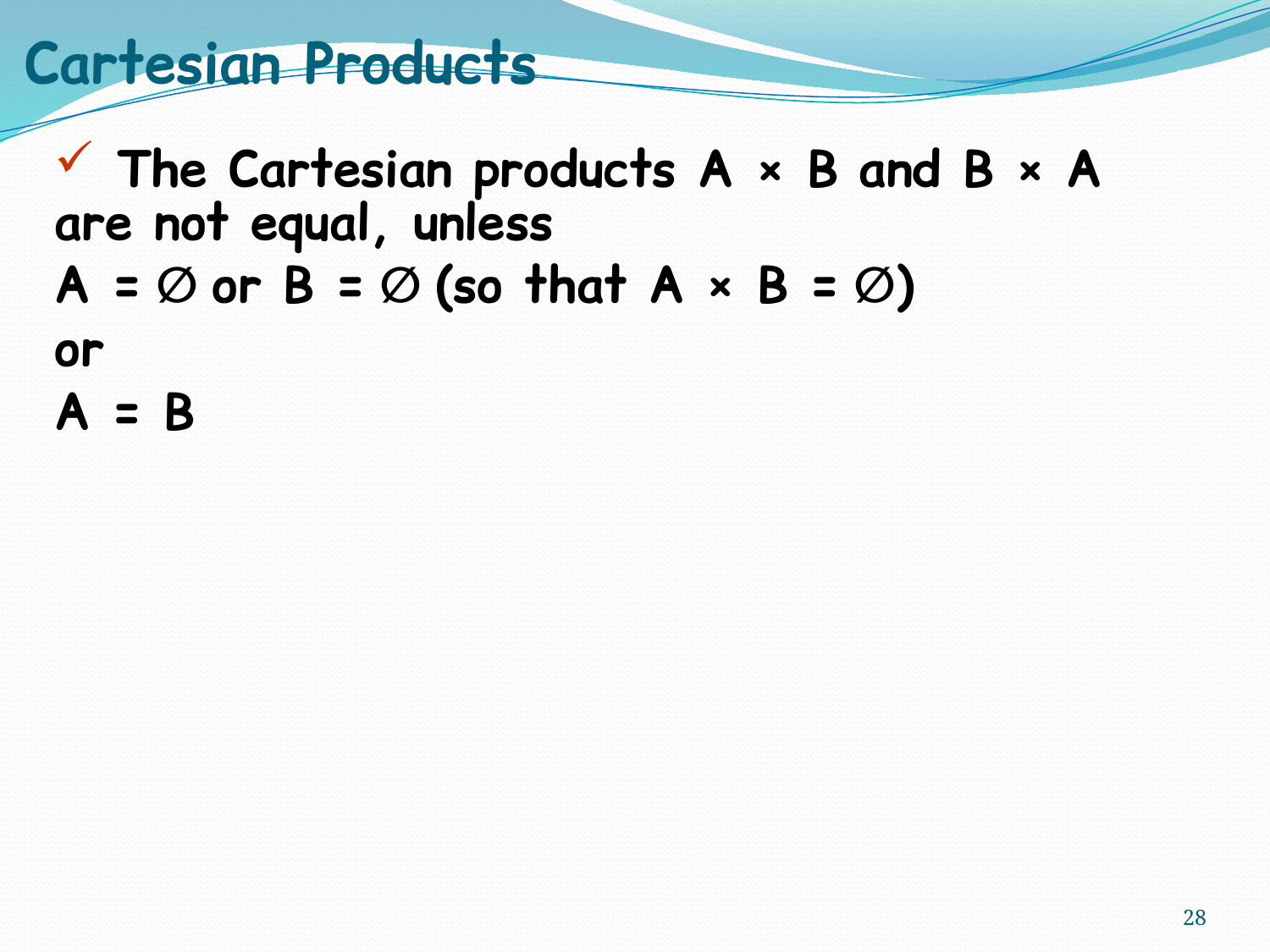

Cartesian Products
 The Cartesian products A × B and B × A are not equal, unless
A = ∅ or B = ∅ (so that A × B = ∅)
or
A = B
28